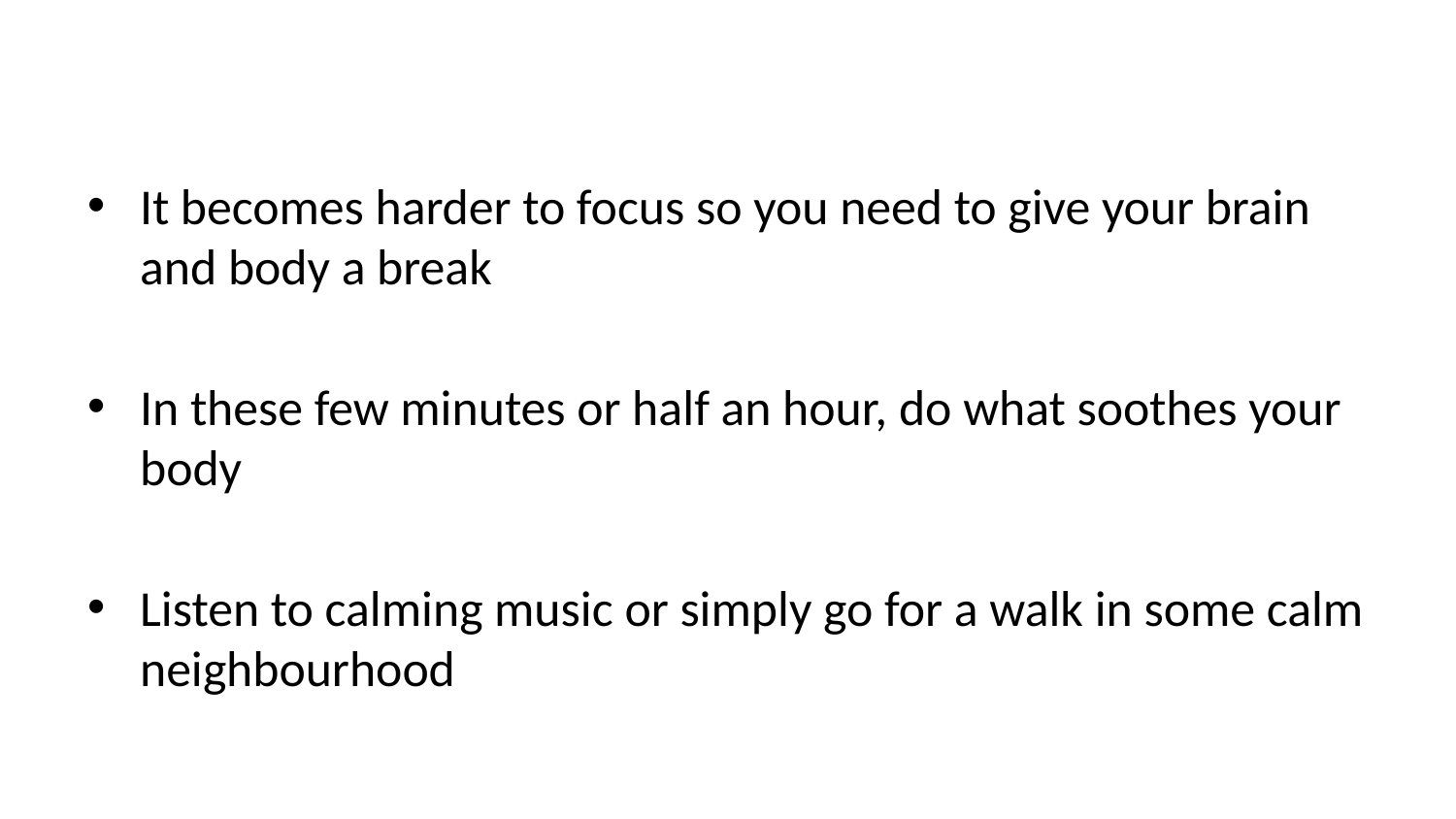

It becomes harder to focus so you need to give your brain and body a break

In these few minutes or half an hour, do what soothes your body

Listen to calming music or simply go for a walk in some calm neighbourhood